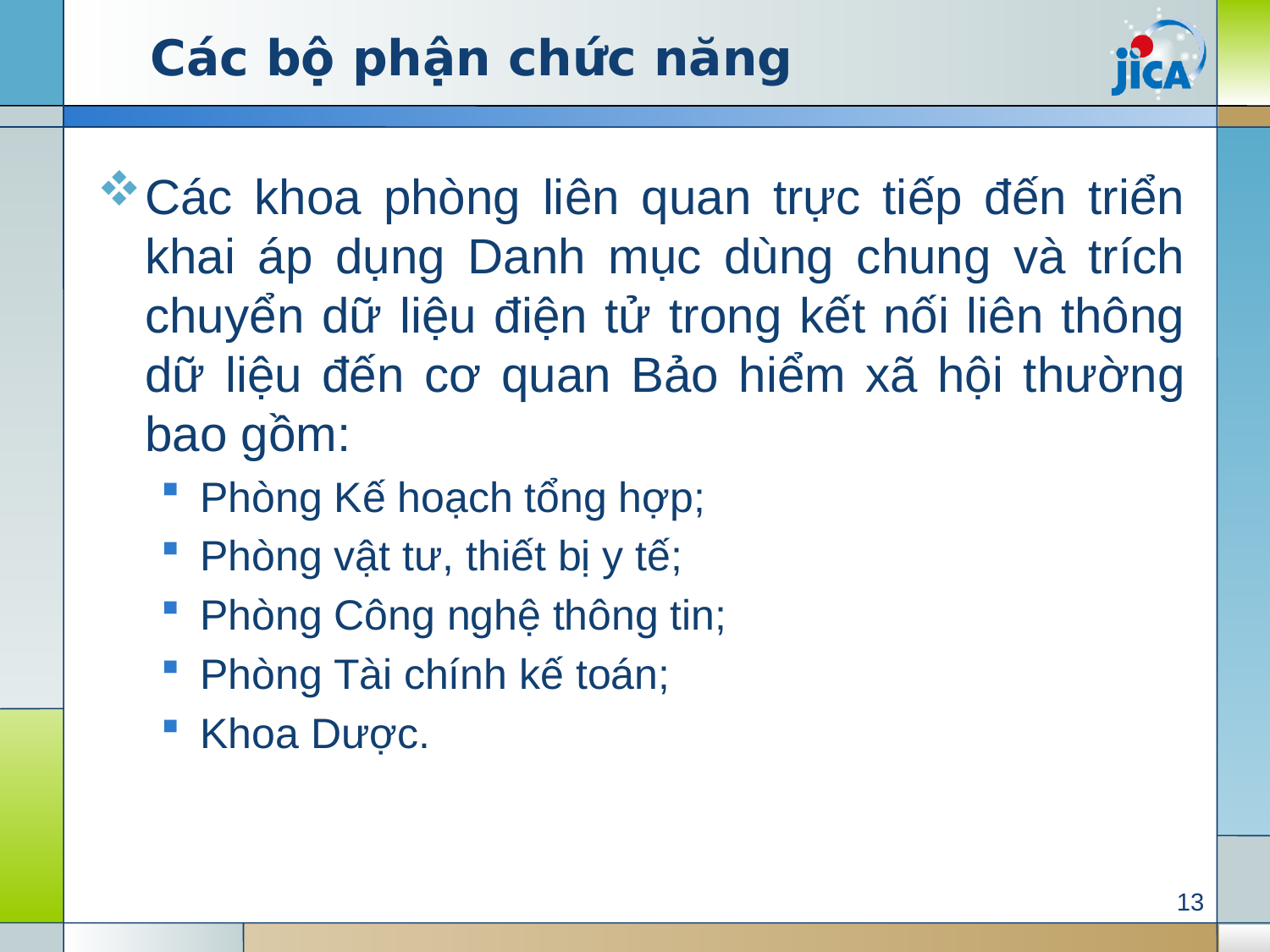

# Các bộ phận chức năng
Các khoa phòng liên quan trực tiếp đến triển khai áp dụng Danh mục dùng chung và trích chuyển dữ liệu điện tử trong kết nối liên thông dữ liệu đến cơ quan Bảo hiểm xã hội thường bao gồm:
Phòng Kế hoạch tổng hợp;
Phòng vật tư, thiết bị y tế;
Phòng Công nghệ thông tin;
Phòng Tài chính kế toán;
Khoa Dược.

13